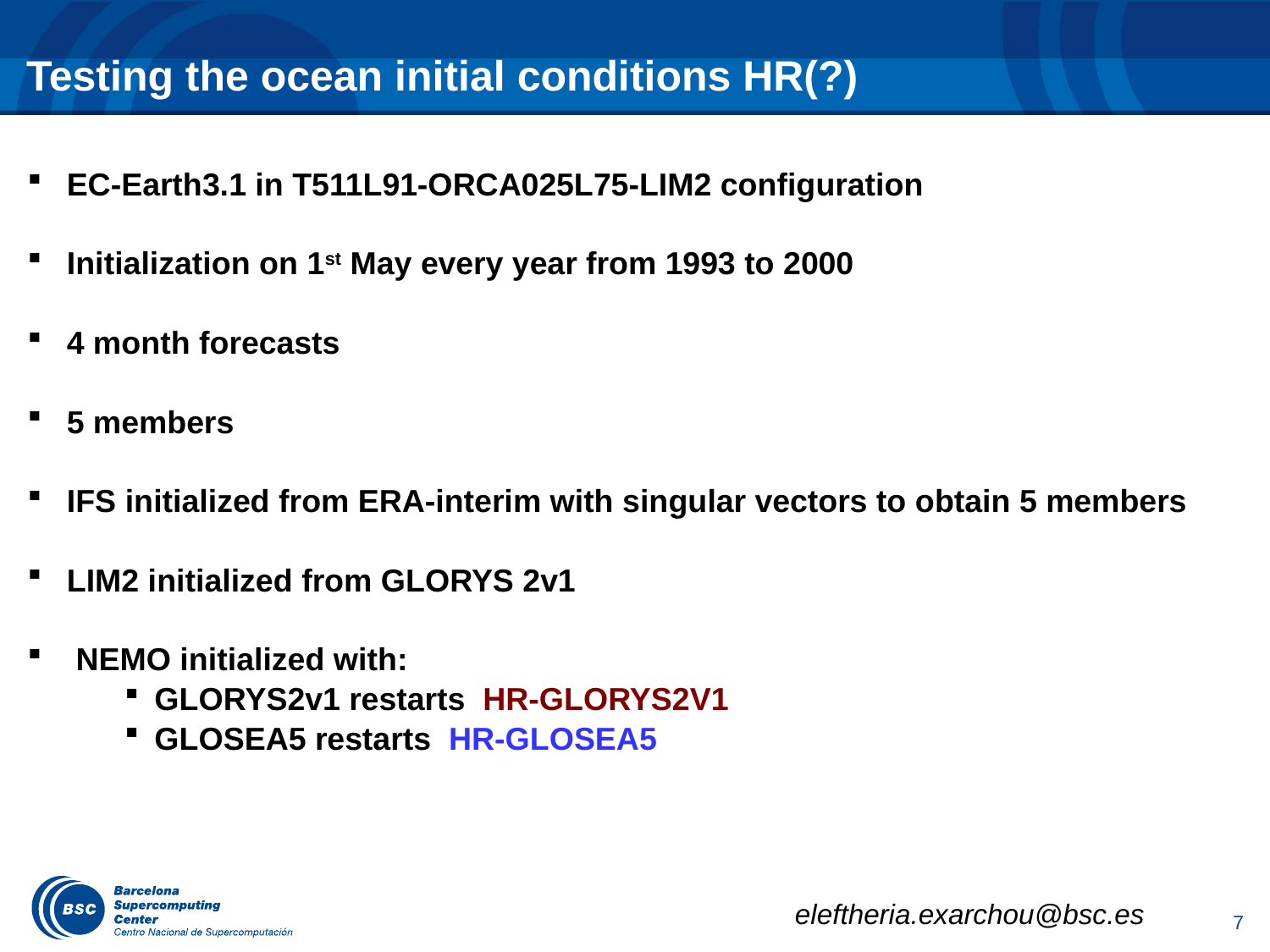

# Testing the ocean initial conditions HR(?)
EC-Earth3.1 in T511L91-ORCA025L75-LIM2 configuration

Initialization on 1st May every year from 1993 to 2000

4 month forecasts

5 members

IFS initialized from ERA-interim with singular vectors to obtain 5 members

LIM2 initialized from GLORYS 2v1

 NEMO initialized with:
GLORYS2v1 restarts  HR-GLORYS2V1
GLOSEA5 restarts  HR-GLOSEA5

7
eleftheria.exarchou@bsc.es